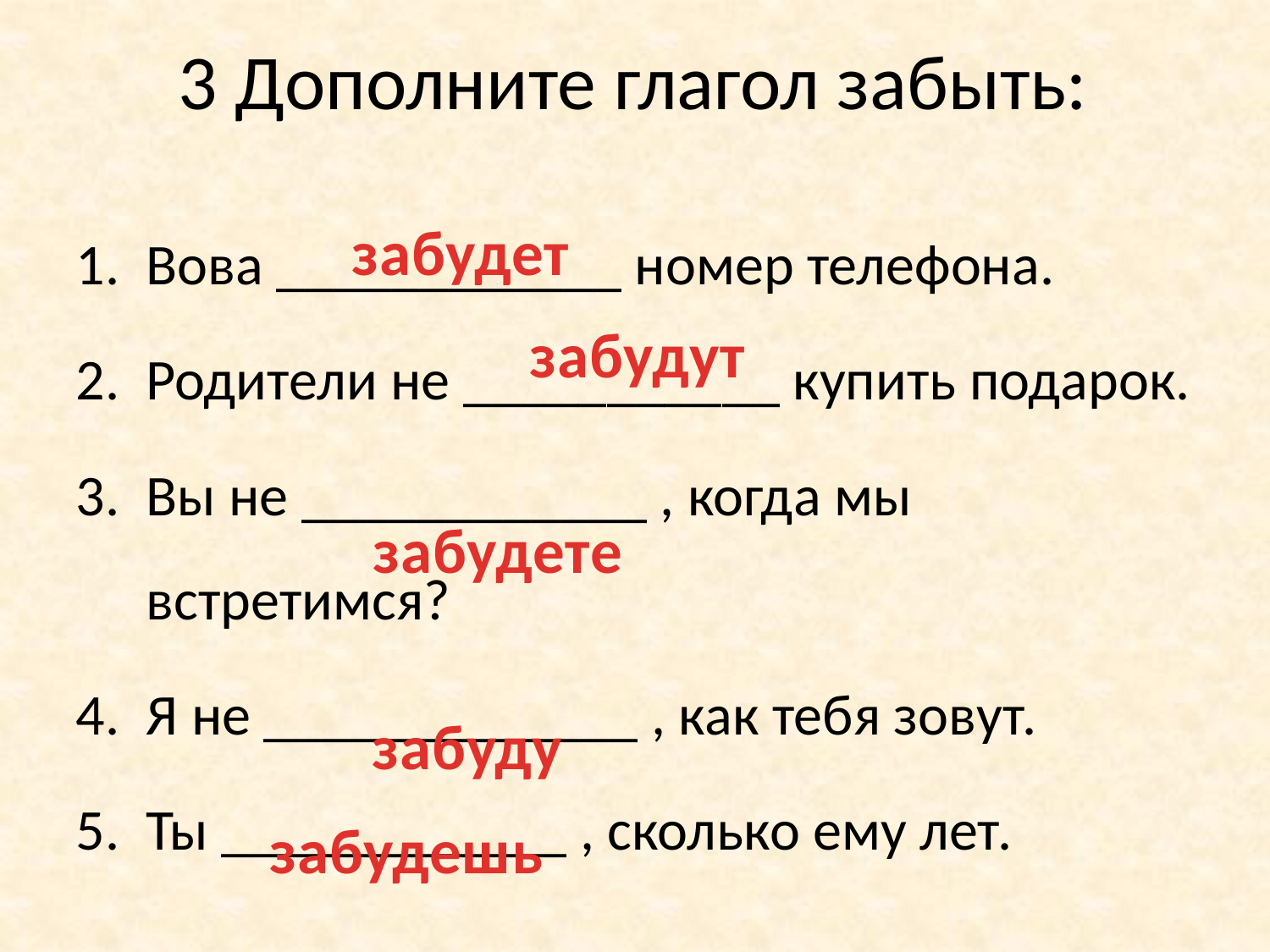

3 Дополните глагол забыть:
забудет
Вова ____________ номер телефона.
Родители не ___________ купить подарок.
Вы не ____________ , когда мы встретимся?
Я не _____________ , как тебя зовут.
Ты ____________ , сколько ему лет.
забудут
забудете
забуду
забудешь